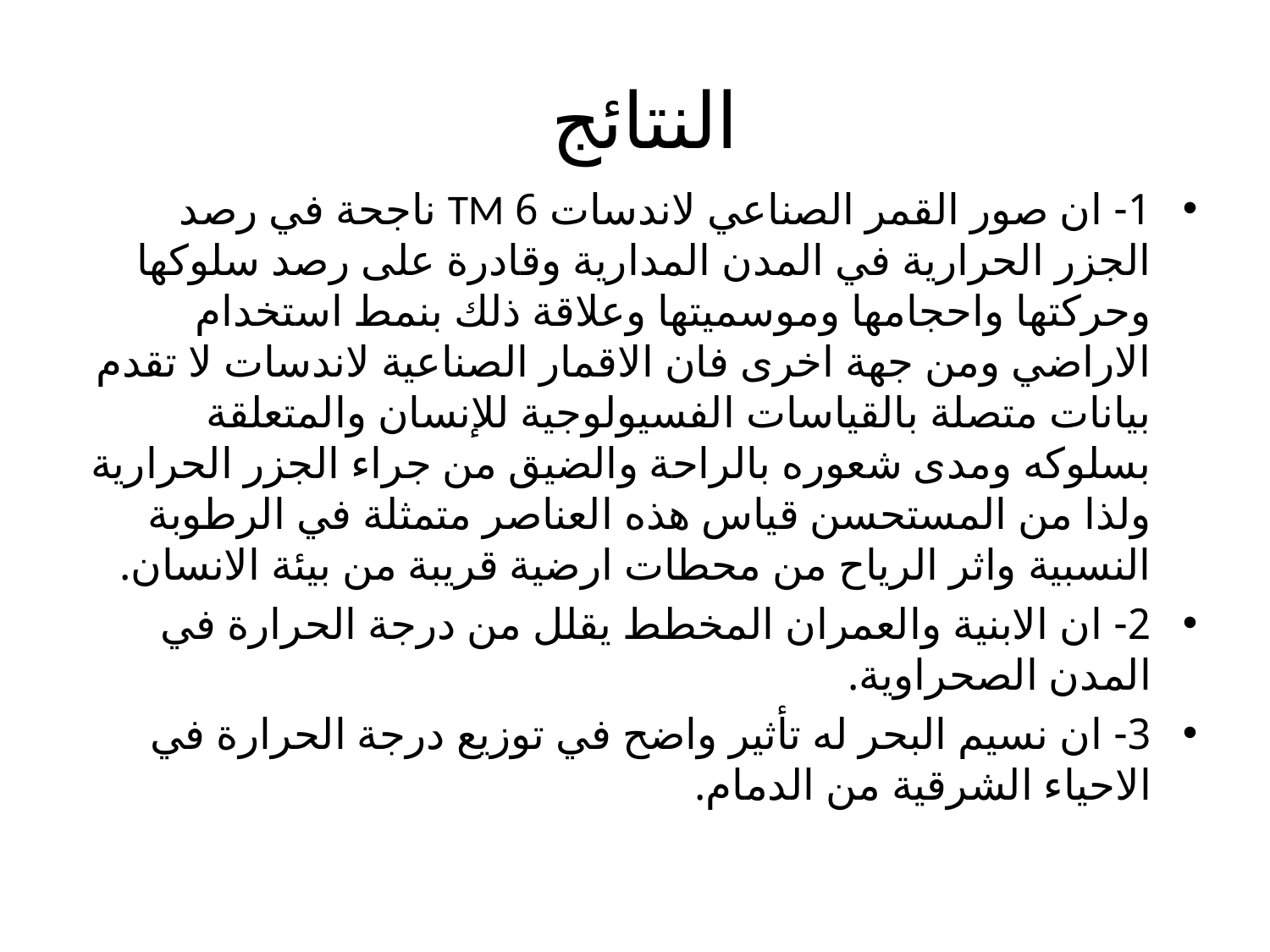

# النتائج
1- ان صور القمر الصناعي لاندسات 6 TM ناجحة في رصد الجزر الحرارية في المدن المدارية وقادرة على رصد سلوكها وحركتها واحجامها وموسميتها وعلاقة ذلك بنمط استخدام الاراضي ومن جهة اخرى فان الاقمار الصناعية لاندسات لا تقدم بيانات متصلة بالقياسات الفسيولوجية للإنسان والمتعلقة بسلوكه ومدى شعوره بالراحة والضيق من جراء الجزر الحرارية ولذا من المستحسن قياس هذه العناصر متمثلة في الرطوبة النسبية واثر الرياح من محطات ارضية قريبة من بيئة الانسان.
2- ان الابنية والعمران المخطط يقلل من درجة الحرارة في المدن الصحراوية.
3- ان نسيم البحر له تأثير واضح في توزيع درجة الحرارة في الاحياء الشرقية من الدمام.